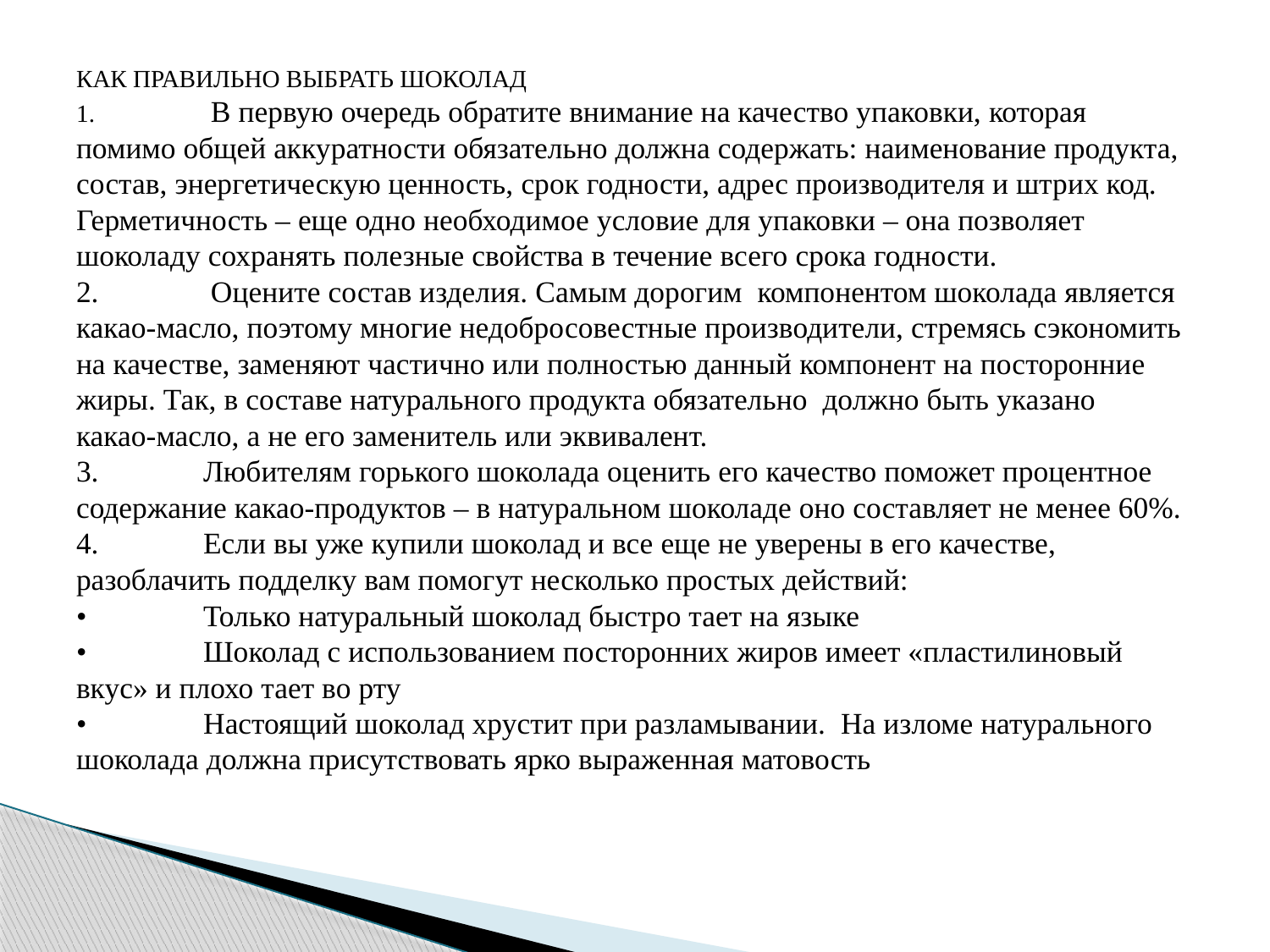

КАК ПРАВИЛЬНО ВЫБРАТЬ ШОКОЛАД
1.	 В первую очередь обратите внимание на качество упаковки, которая  помимо общей аккуратности обязательно должна содержать: наименование продукта, состав, энергетическую ценность, срок годности, адрес производителя и штрих код. Герметичность – еще одно необходимое условие для упаковки – она позволяет шоколаду сохранять полезные свойства в течение всего срока годности.
2.	 Оцените состав изделия. Самым дорогим  компонентом шоколада является какао-масло, поэтому многие недобросовестные производители, стремясь сэкономить на качестве, заменяют частично или полностью данный компонент на посторонние жиры. Так, в составе натурального продукта обязательно  должно быть указано какао-масло, а не его заменитель или эквивалент.
3.	Любителям горького шоколада оценить его качество поможет процентное содержание какао-продуктов – в натуральном шоколаде оно составляет не менее 60%.
4.	Если вы уже купили шоколад и все еще не уверены в его качестве, разоблачить подделку вам помогут несколько простых действий:
•	Только натуральный шоколад быстро тает на языке
•	Шоколад с использованием посторонних жиров имеет «пластилиновый вкус» и плохо тает во рту
•	Настоящий шоколад хрустит при разламывании.  На изломе натурального шоколада должна присутствовать ярко выраженная матовость